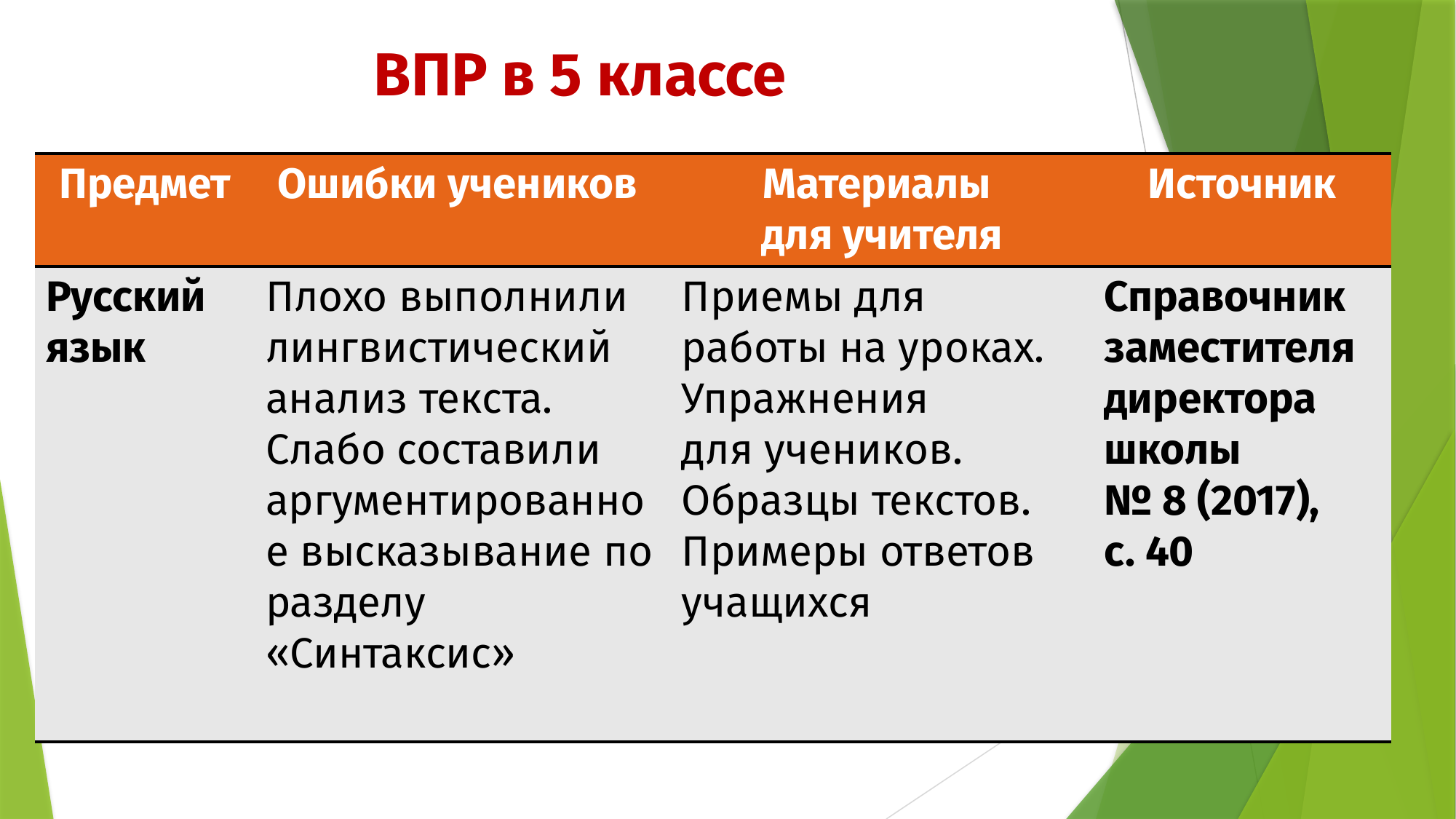

# ВПР в 5 классе
| Предмет | Ошибки учеников | Материалы  для учителя | Источник |
| --- | --- | --- | --- |
| Русский язык | Плохо выполнили лингвистический анализ текста. Слабо составили аргументированное высказывание по разделу «Синтаксис» | Приемы для работы на уроках. Упражнения для учеников. Образцы текстов. Примеры ответов учащихся | Справочник заместителя директора школы № 8 (2017), с. 40 |